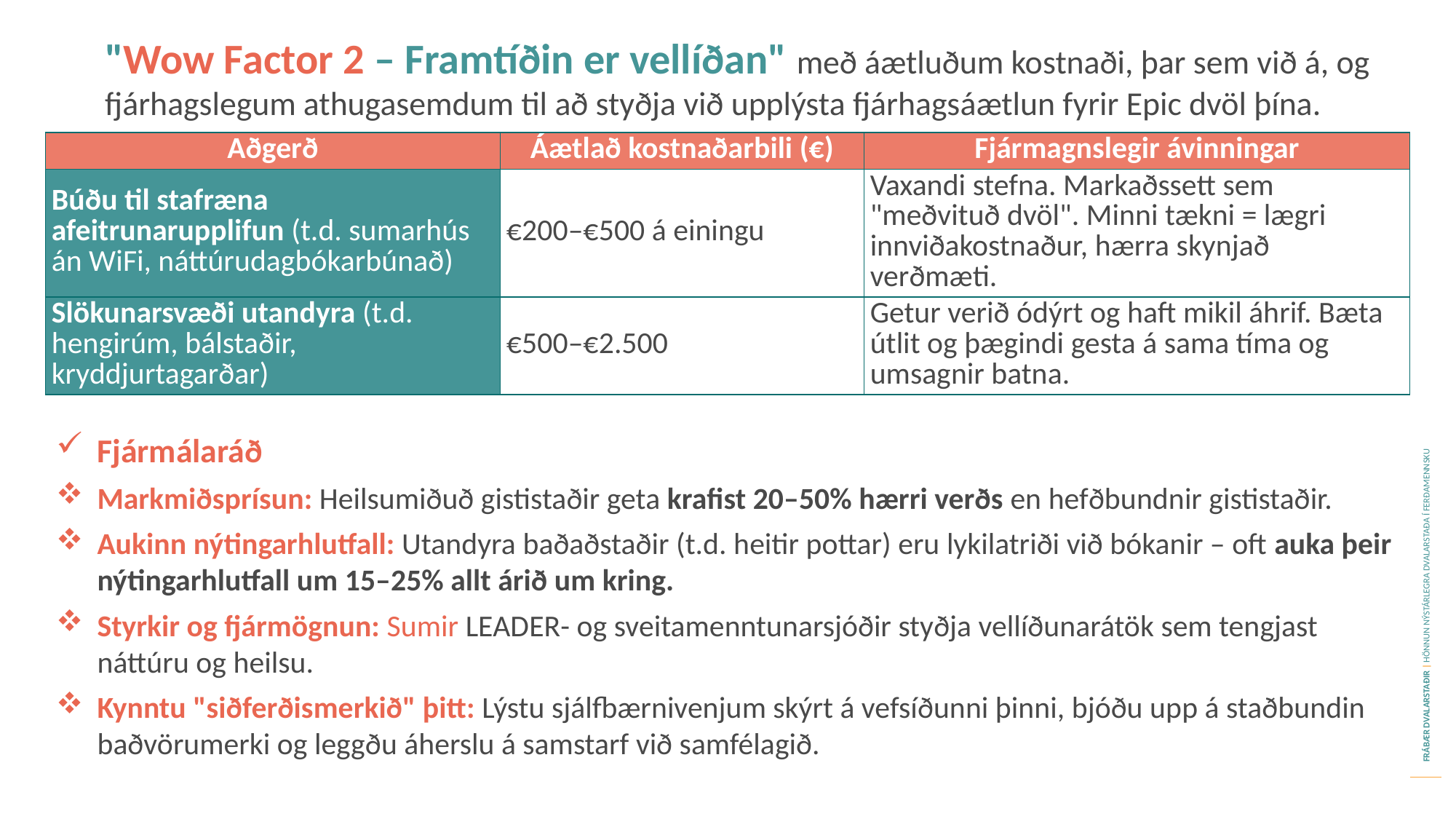

"Wow Factor 2 – Framtíðin er vellíðan" með áætluðum kostnaði, þar sem við á, og fjárhagslegum athugasemdum til að styðja við upplýsta fjárhagsáætlun fyrir Epic dvöl þína.
| Aðgerð | Áætlað kostnaðarbili (€) | Fjármagnslegir ávinningar |
| --- | --- | --- |
| Búðu til stafræna afeitrunarupplifun (t.d. sumarhús án WiFi, náttúrudagbókarbúnað) | €200–€500 á einingu | Vaxandi stefna. Markaðssett sem "meðvituð dvöl". Minni tækni = lægri innviðakostnaður, hærra skynjað verðmæti. |
| Slökunarsvæði utandyra (t.d. hengirúm, bálstaðir, kryddjurtagarðar) | €500–€2.500 | Getur verið ódýrt og haft mikil áhrif. Bæta útlit og þægindi gesta á sama tíma og umsagnir batna. |
Fjármálaráð
Markmiðsprísun: Heilsumiðuð gististaðir geta krafist 20–50% hærri verðs en hefðbundnir gististaðir.
Aukinn nýtingarhlutfall: Utandyra baðaðstaðir (t.d. heitir pottar) eru lykilatriði við bókanir – oft auka þeir nýtingarhlutfall um 15–25% allt árið um kring.
Styrkir og fjármögnun: Sumir LEADER- og sveitamenntunarsjóðir styðja vellíðunarátök sem tengjast náttúru og heilsu.
Kynntu "siðferðismerkið" þitt: Lýstu sjálfbærnivenjum skýrt á vefsíðunni þinni, bjóðu upp á staðbundin baðvörumerki og leggðu áherslu á samstarf við samfélagið.